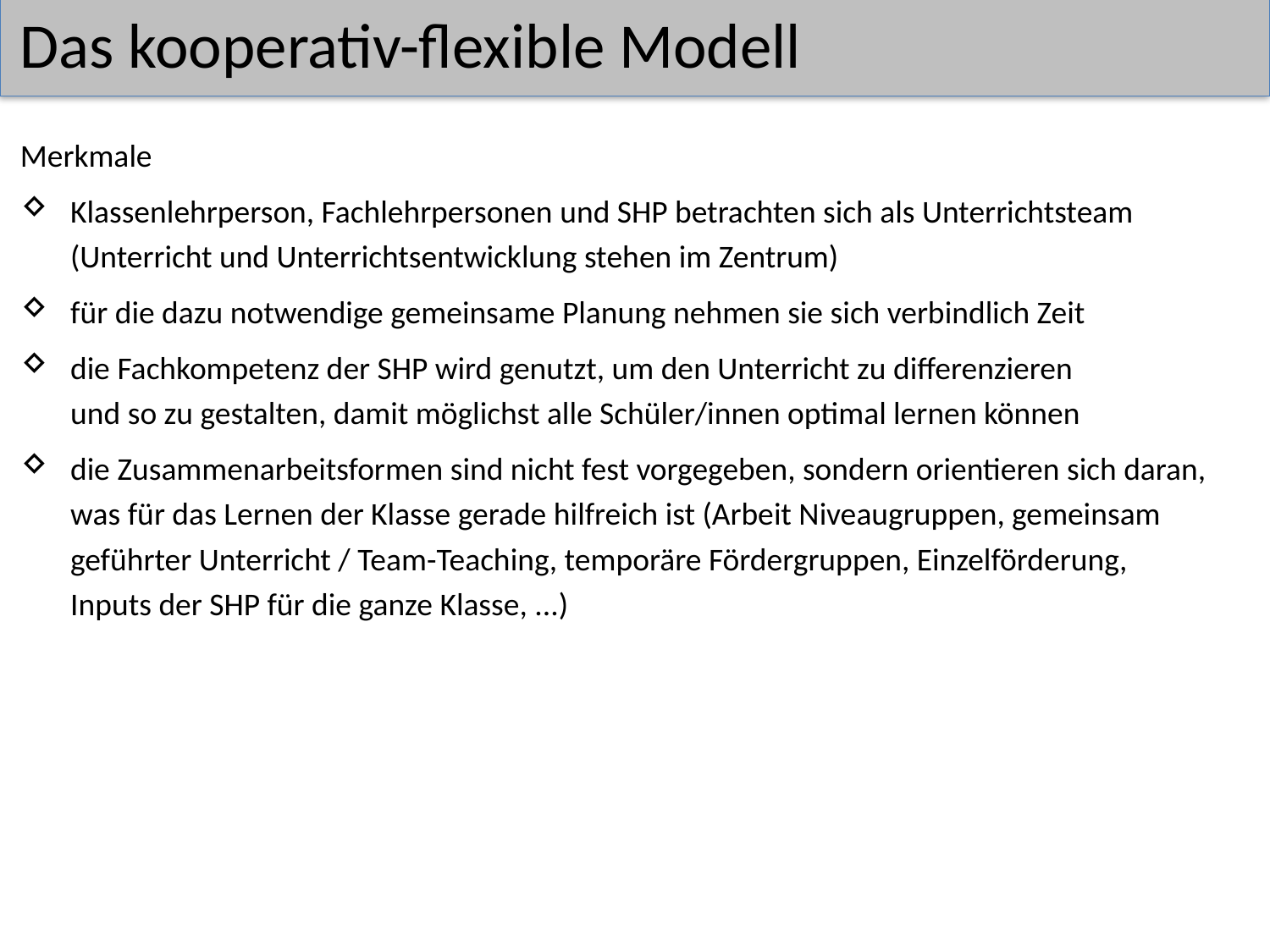

Das kooperativ-flexible Modell
Merkmale
Klassenlehrperson, Fachlehrpersonen und SHP betrachten sich als Unterrichtsteam
(Unterricht und Unterrichtsentwicklung stehen im Zentrum)
für die dazu notwendige gemeinsame Planung nehmen sie sich verbindlich Zeit
die Fachkompetenz der SHP wird genutzt, um den Unterricht zu differenzieren
und so zu gestalten, damit möglichst alle Schüler/innen optimal lernen können
die Zusammenarbeitsformen sind nicht fest vorgegeben, sondern orientieren sich daran,
was für das Lernen der Klasse gerade hilfreich ist (Arbeit Niveaugruppen, gemeinsam
geführter Unterricht / Team-Teaching, temporäre Fördergruppen, Einzelförderung,
Inputs der SHP für die ganze Klasse, ...)